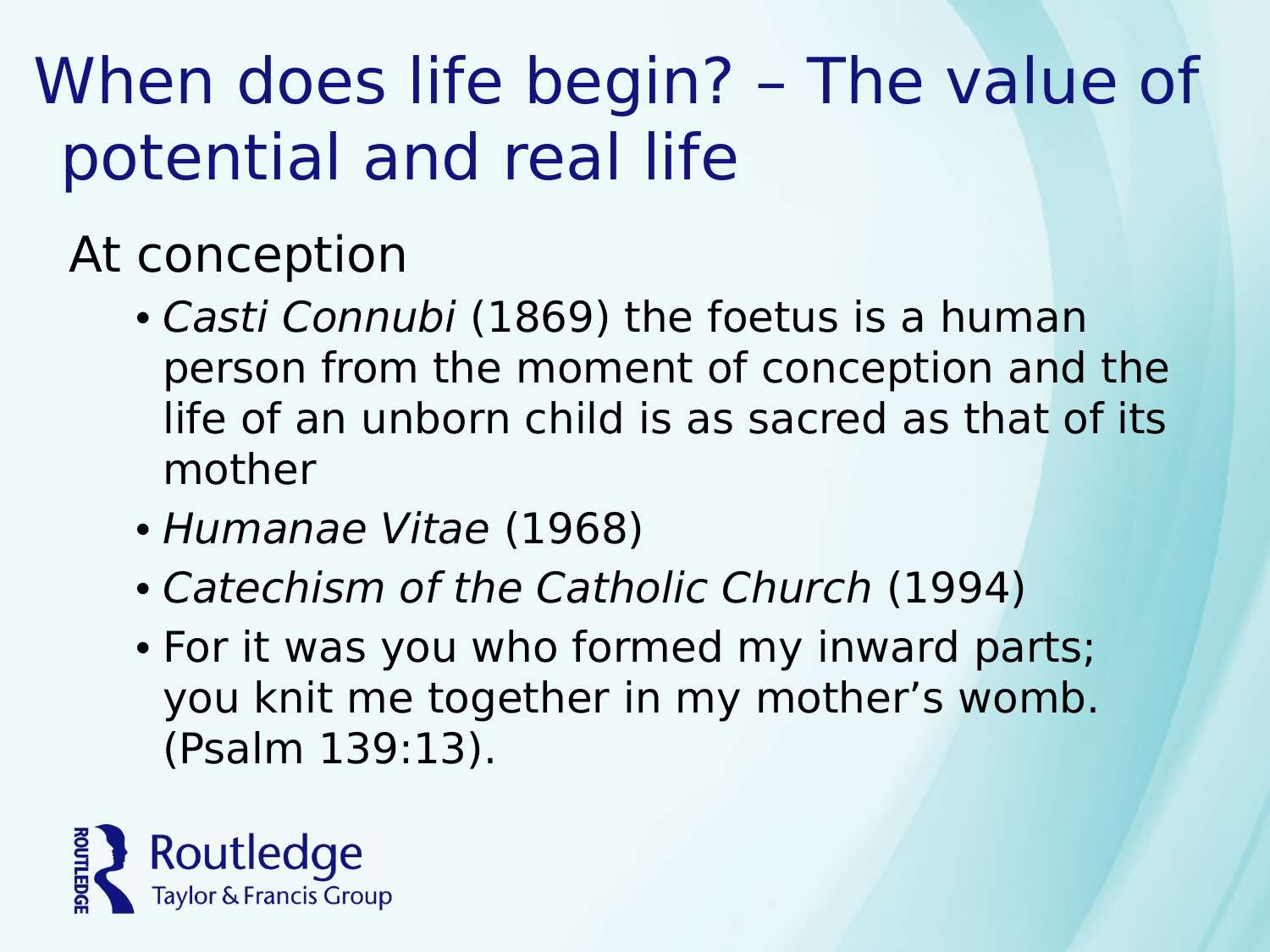

# When does life begin? – The value of potential and real life
At conception
Casti Connubi (1869) the foetus is a human person from the moment of conception and the life of an unborn child is as sacred as that of its mother
Humanae Vitae (1968)
Catechism of the Catholic Church (1994)
For it was you who formed my inward parts; you knit me together in my mother’s womb. (Psalm 139:13).